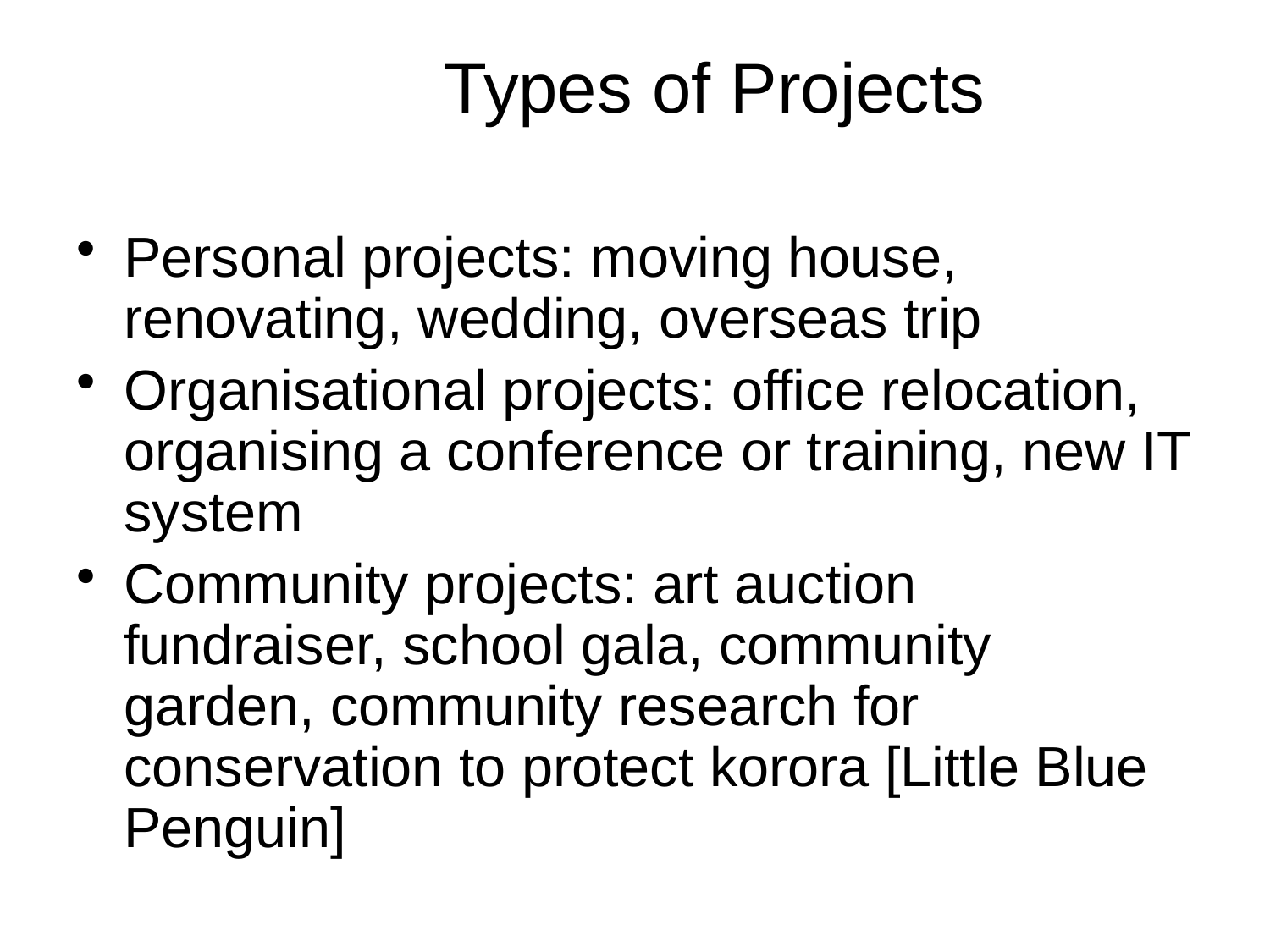

# Types of Projects
Personal projects: moving house, renovating, wedding, overseas trip
Organisational projects: office relocation, organising a conference or training, new IT system
Community projects: art auction fundraiser, school gala, community garden, community research for conservation to protect korora [Little Blue Penguin]